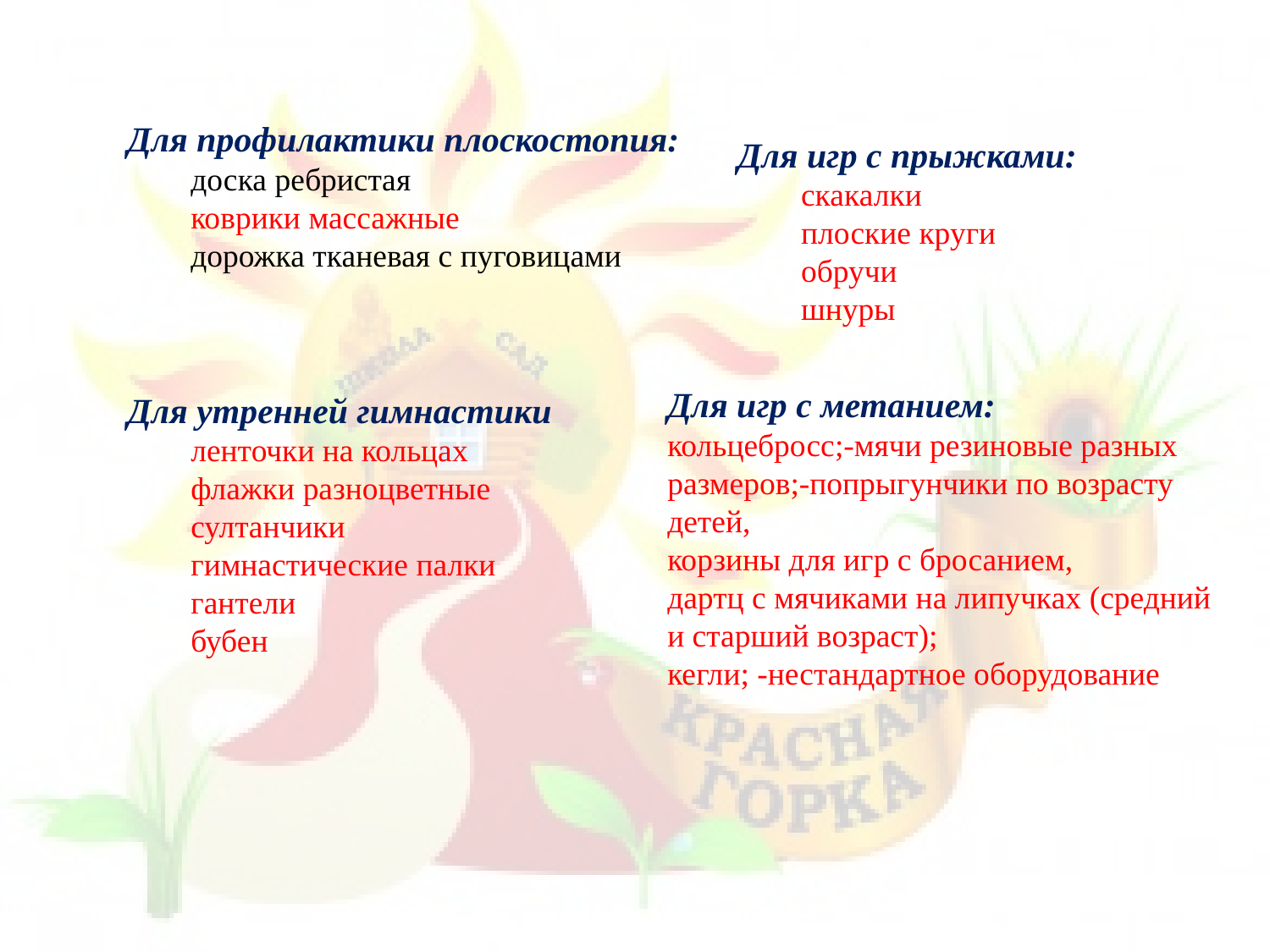

Для профилактики плоскостопия:
доска ребристая
коврики массажные
дорожка тканевая с пуговицами

Для утренней гимнастики
ленточки на кольцах
флажки разноцветные
султанчики
гимнастические палки
гантели
бубен

Для игр с прыжками:
скакалки
плоские круги
обручи
шнуры
Для игр с метанием:
кольцебросс;-мячи резиновые разных размеров;-попрыгунчики по возрасту детей,
корзины для игр с бросанием,
дартц с мячиками на липучках (средний и старший возраст);
кегли; -нестандартное оборудование